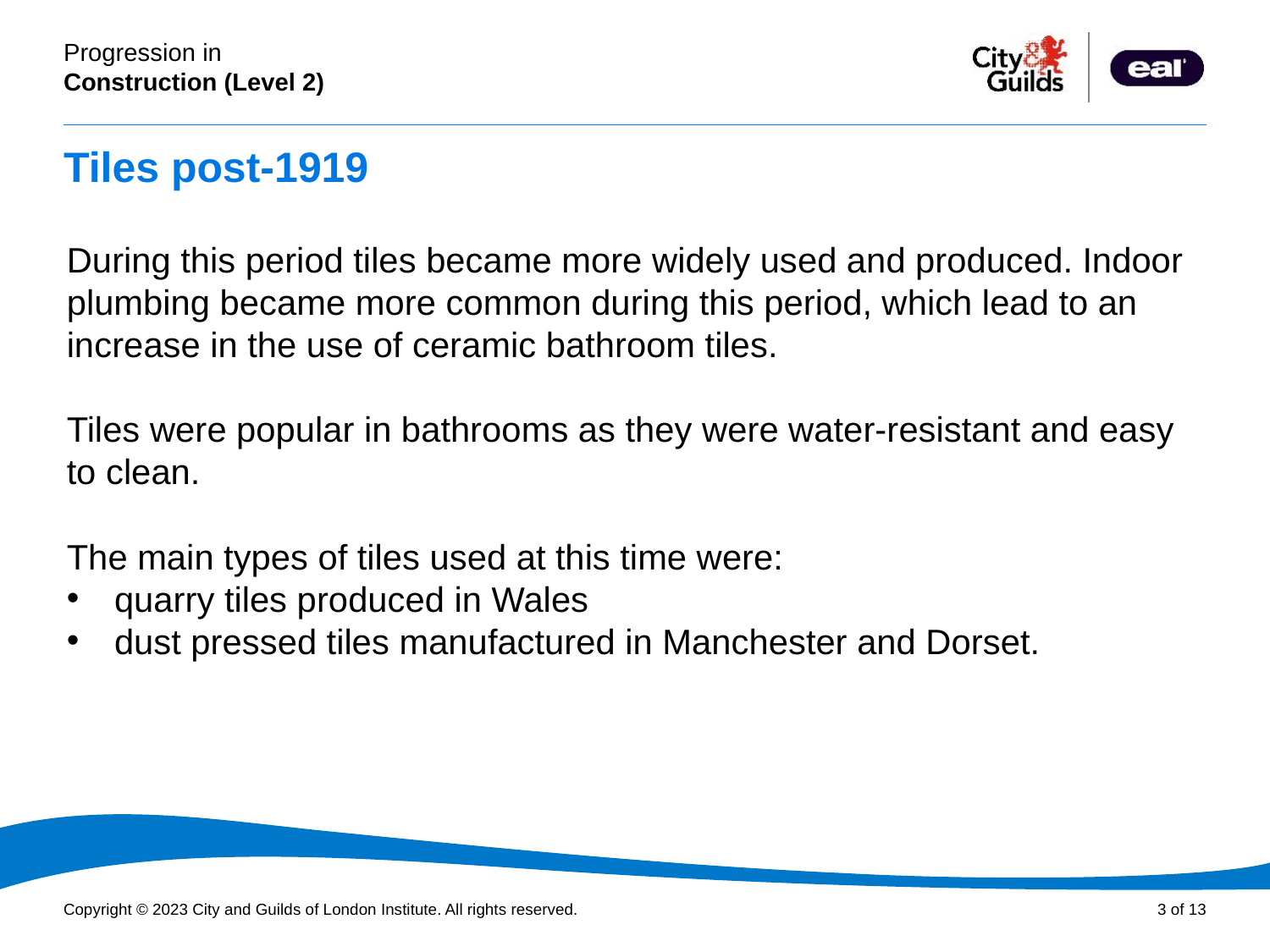

# Tiles post-1919
During this period tiles became more widely used and produced. Indoor plumbing became more common during this period, which lead to an increase in the use of ceramic bathroom tiles.

Tiles were popular in bathrooms as they were water-resistant and easy to clean.

The main types of tiles used at this time were:
quarry tiles produced in Wales
dust pressed tiles manufactured in Manchester and Dorset.